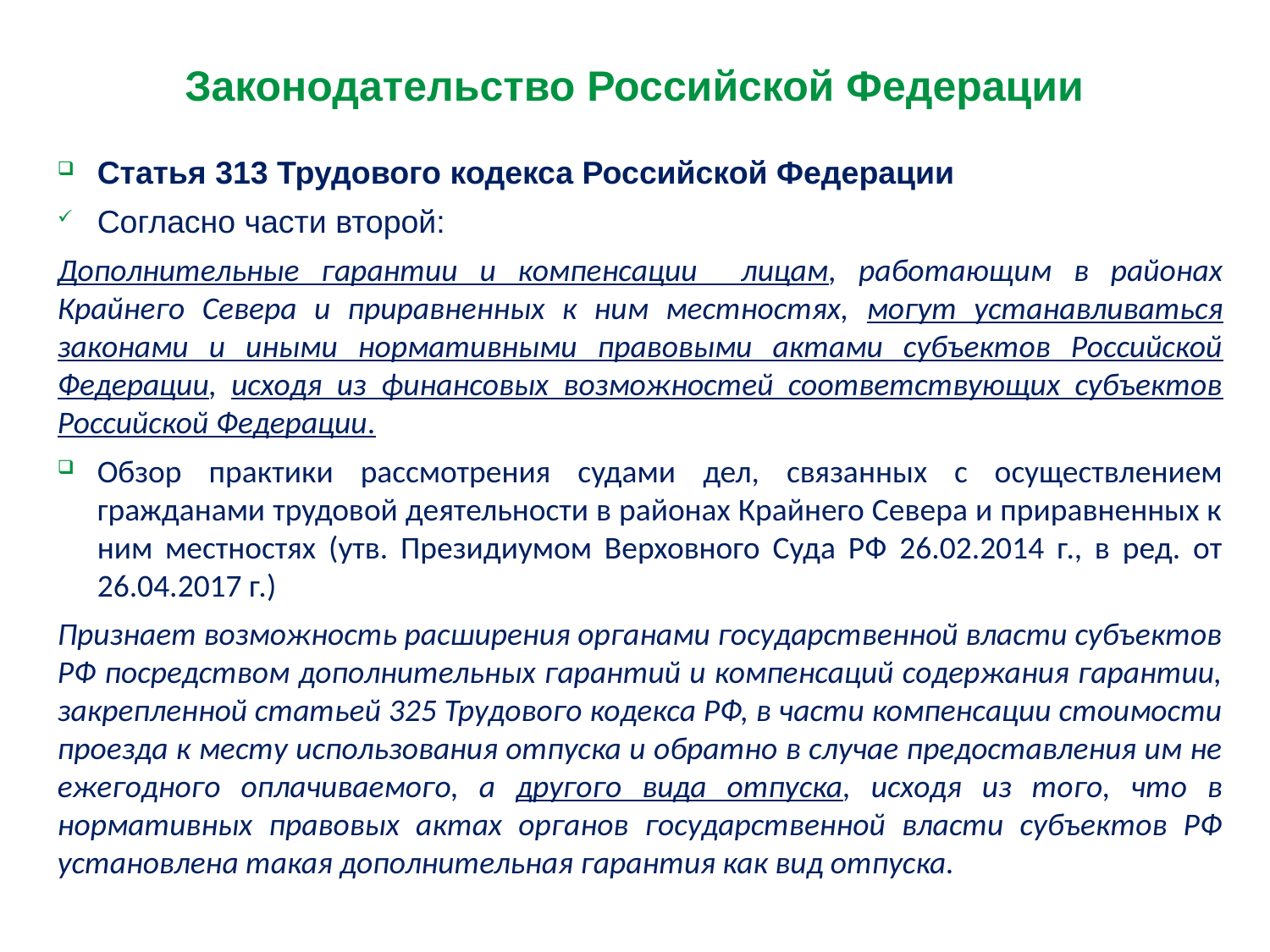

Законодательство Российской Федерации
Статья 313 Трудового кодекса Российской Федерации
Согласно части второй:
Дополнительные гарантии и компенсации  лицам, работающим в районах Крайнего Севера и приравненных к ним местностях, могут устанавливаться законами и иными нормативными правовыми актами субъектов Российской Федерации, исходя из финансовых возможностей соответствующих субъектов Российской Федерации.
Обзор практики рассмотрения судами дел, связанных с осуществлением гражданами трудовой деятельности в районах Крайнего Севера и приравненных к ним местностях (утв. Президиумом Верховного Суда РФ 26.02.2014 г., в ред. от 26.04.2017 г.)
Признает возможность расширения органами государственной власти субъектов РФ посредством дополнительных гарантий и компенсаций содержания гарантии, закрепленной статьей 325 Трудового кодекса РФ, в части компенсации стоимости проезда к месту использования отпуска и обратно в случае предоставления им не ежегодного оплачиваемого, а другого вида отпуска, исходя из того, что в нормативных правовых актах органов государственной власти субъектов РФ установлена такая дополнительная гарантия как вид отпуска.